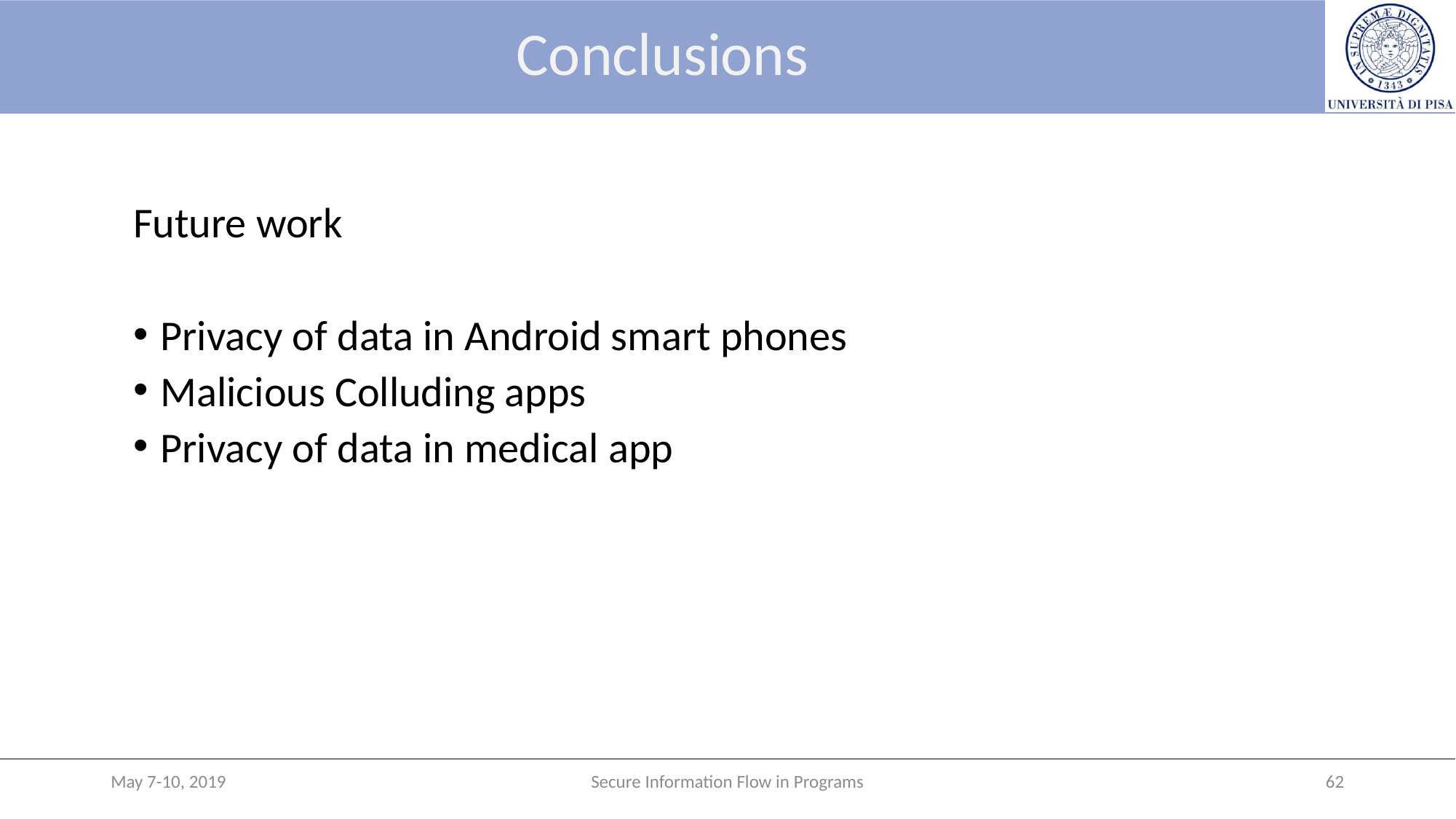

# Conclusions
Future work

Privacy of data in Android smart phones
Malicious Colluding apps
Privacy of data in medical app

May 7-10, 2019
Secure Information Flow in Programs
62